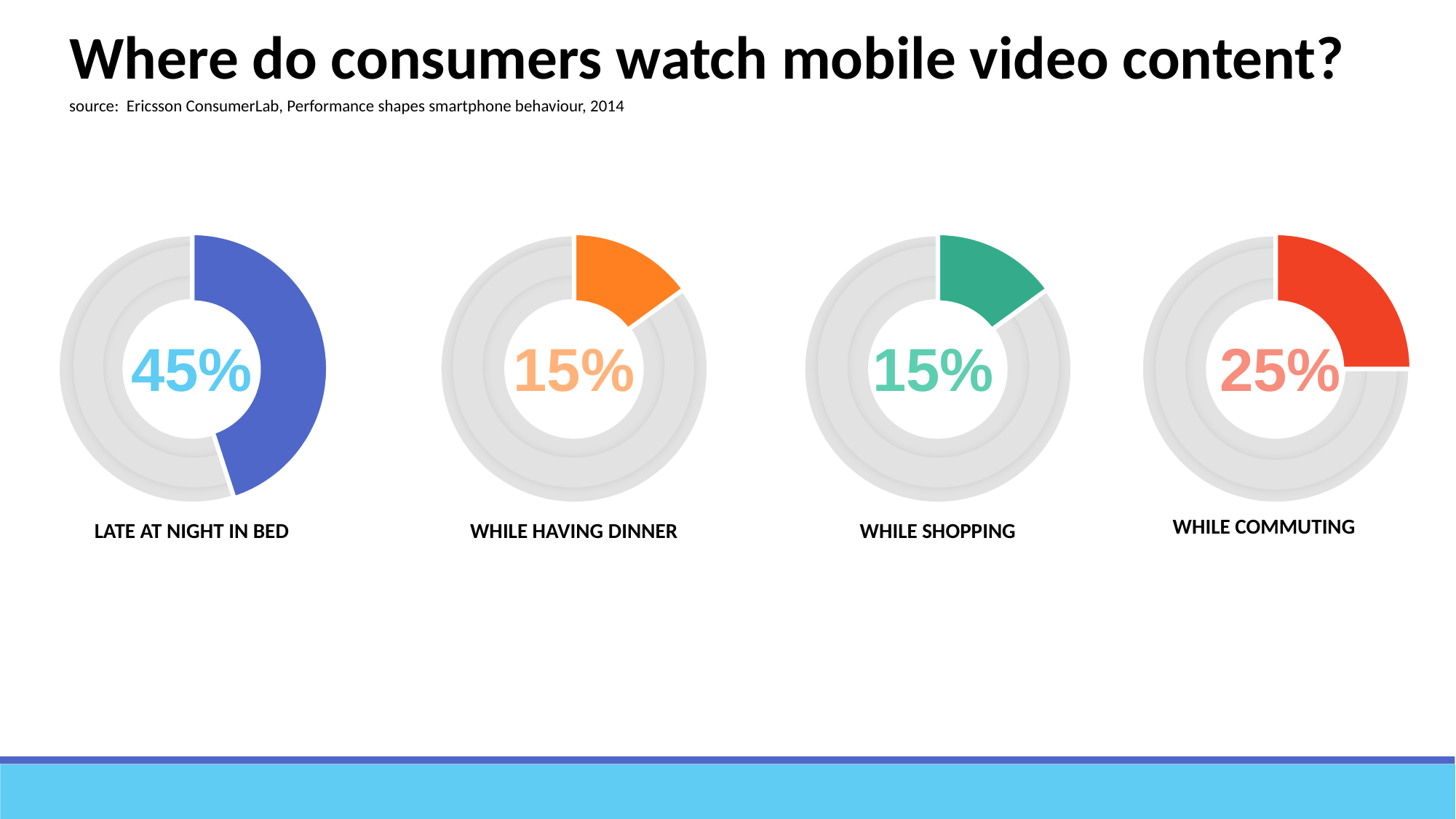

| Where do consumers watch mobile video content? |
| --- |
| source: Ericsson ConsumerLab, Performance shapes smartphone behaviour, 2014 |

### Chart

| Category | Late at night in bed |
|---|---|

### Chart

| Category | While having dinner |
|---|---|

### Chart

| Category | While shopping |
|---|---|

### Chart

| Category | While commuting |
|---|---|

45%
15%
15%
25%
WHILE COMMUTING
LATE AT NIGHT IN BED
WHILE SHOPPING
WHILE HAVING DINNER